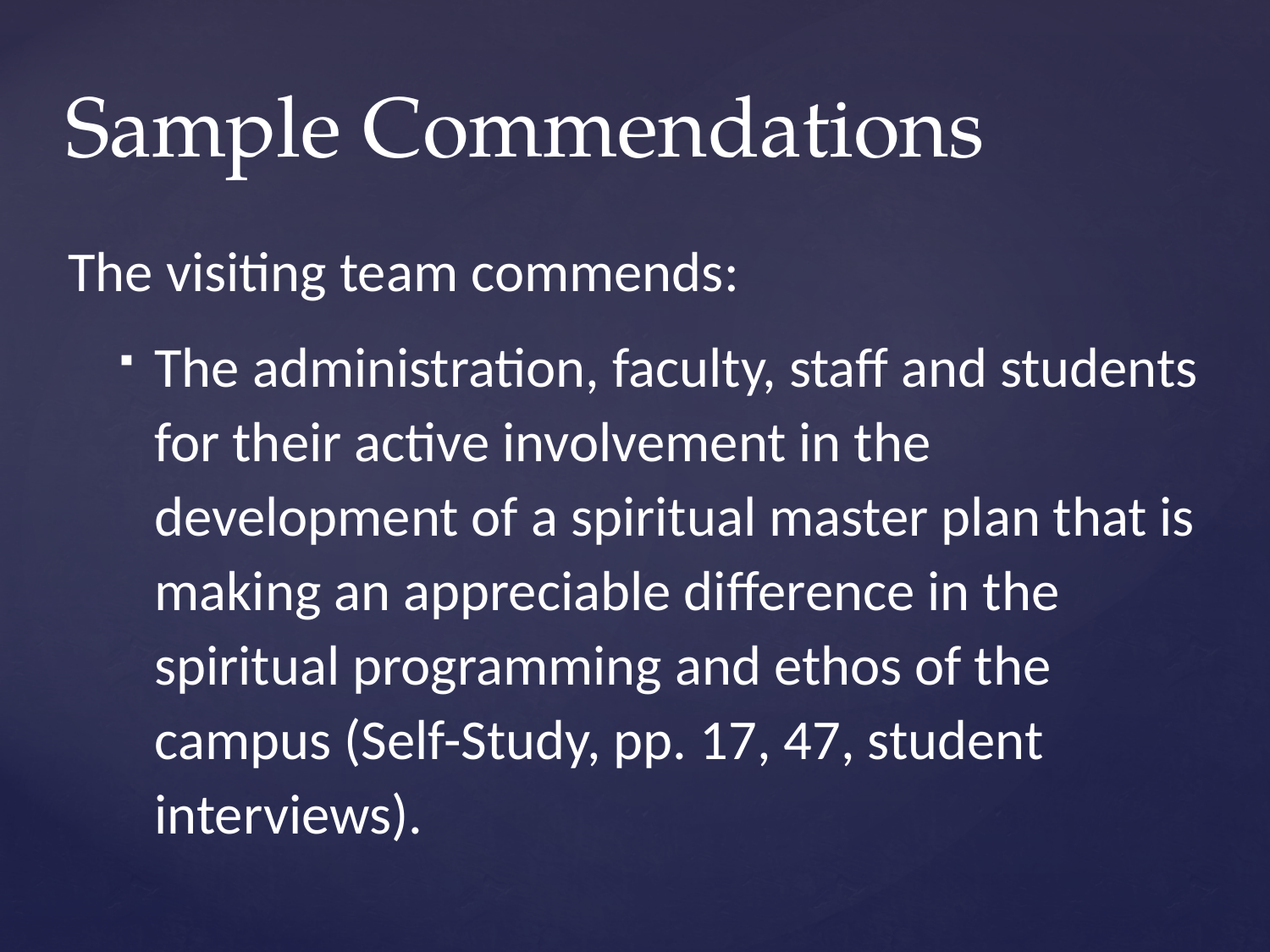

# Sample Commendations
The visiting team commends:
The administration, faculty, staff and students for their active involvement in the development of a spiritual master plan that is making an appreciable difference in the spiritual programming and ethos of the campus (Self-Study, pp. 17, 47, student interviews).